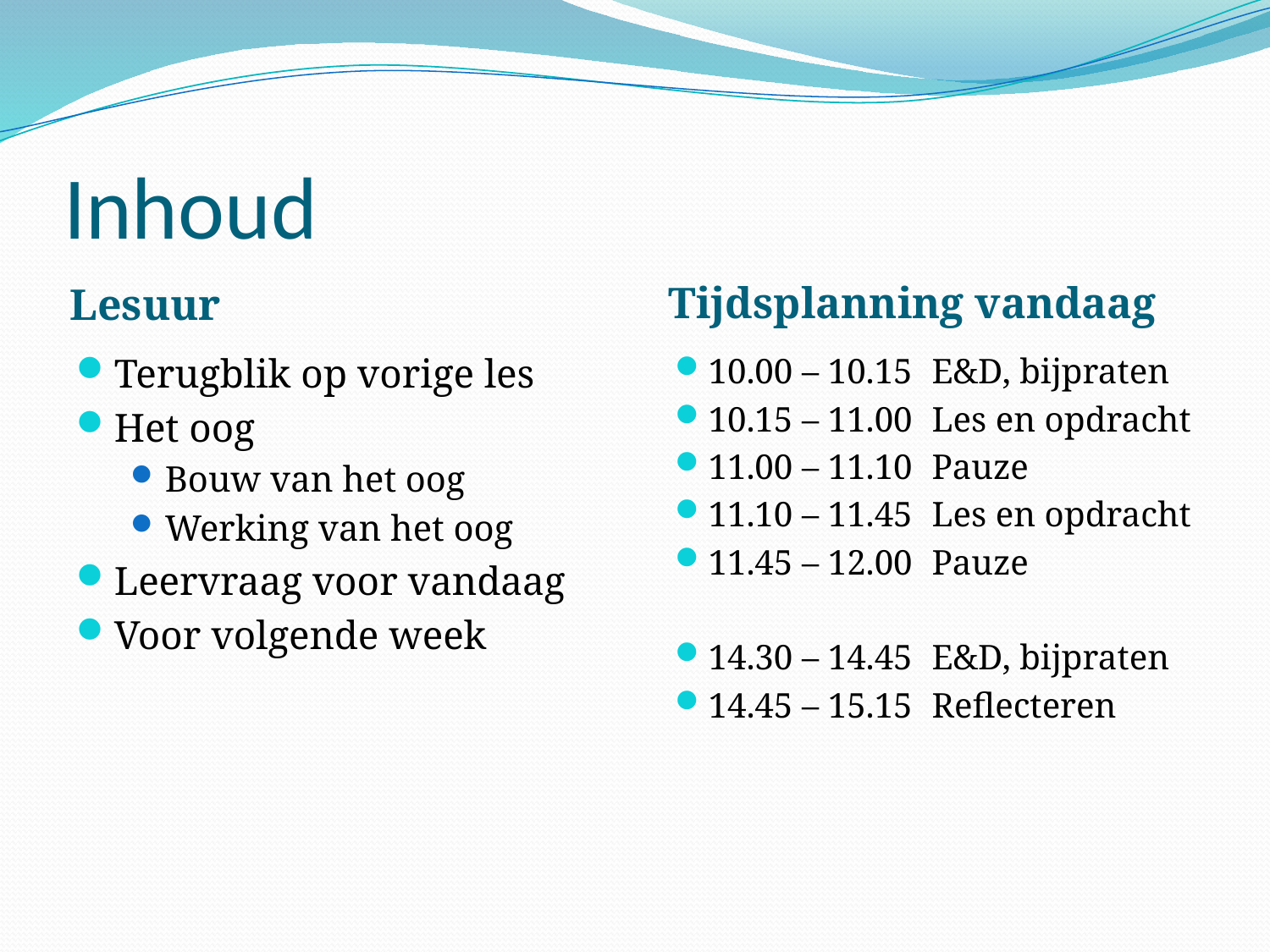

# Inhoud
Tijdsplanning vandaag
Lesuur
Terugblik op vorige les
Het oog
Bouw van het oog
Werking van het oog
Leervraag voor vandaag
Voor volgende week
10.00 – 10.15 	E&D, bijpraten
10.15 – 11.00	Les en opdracht
11.00 – 11.10	Pauze
11.10 – 11.45 	Les en opdracht
11.45 – 12.00	Pauze

14.30 – 14.45 	E&D, bijpraten
14.45 – 15.15 	Reflecteren